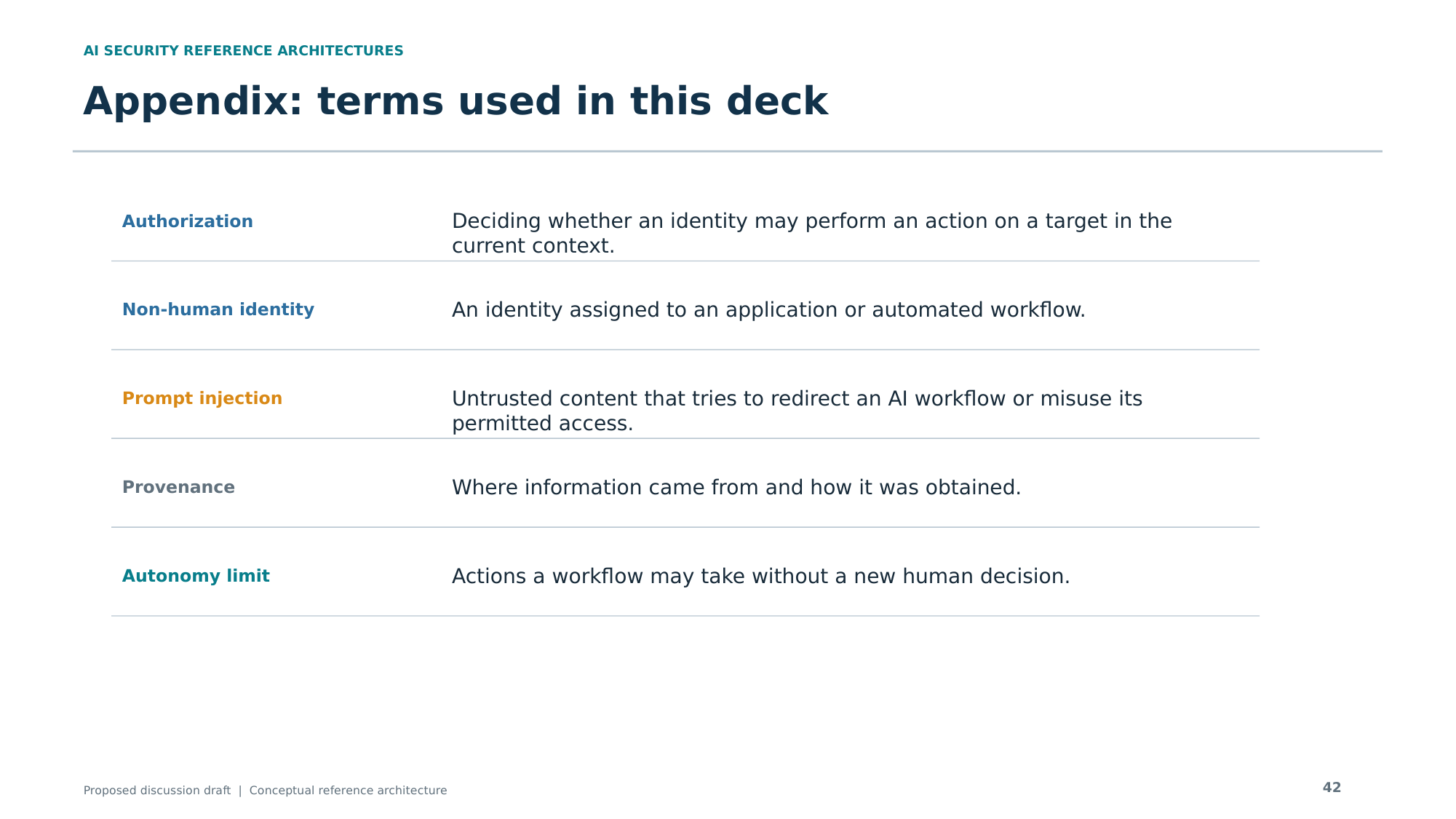

AI SECURITY REFERENCE ARCHITECTURES
Appendix: terms used in this deck

Deciding whether an identity may perform an action on a target in the current context.
Authorization

An identity assigned to an application or automated workflow.
Non-human identity

Untrusted content that tries to redirect an AI workflow or misuse its permitted access.
Prompt injection

Where information came from and how it was obtained.
Provenance

Actions a workflow may take without a new human decision.
Autonomy limit

42
Proposed discussion draft  |  Conceptual reference architecture